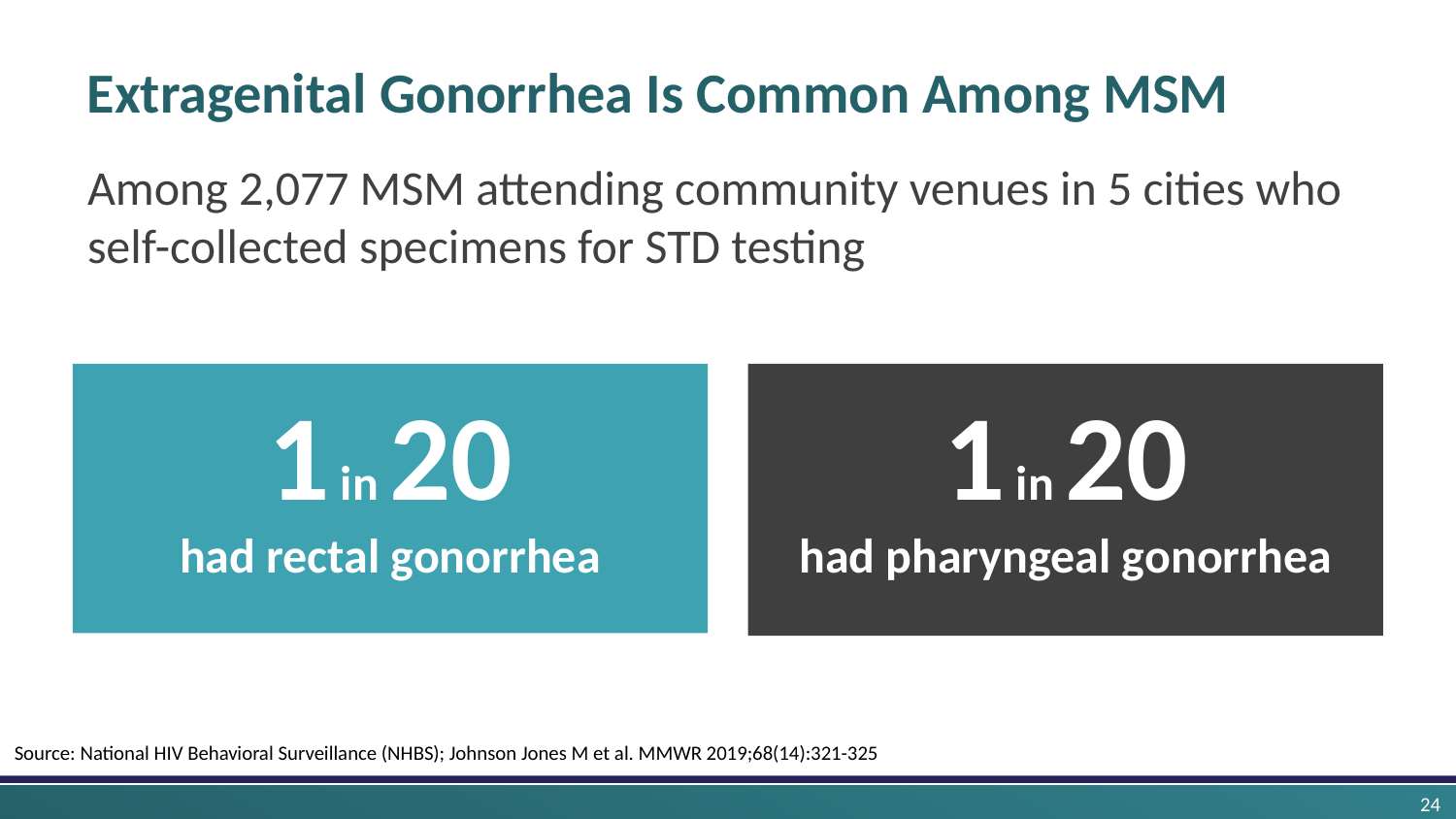

# Extragenital Gonorrhea Is Common Among MSM
Among 2,077 MSM attending community venues in 5 cities who self-collected specimens for STD testing
1 in 20
had rectal gonorrhea
1 in 20
had pharyngeal gonorrhea
Source: National HIV Behavioral Surveillance (NHBS); Johnson Jones M et al. MMWR 2019;68(14):321-325
24